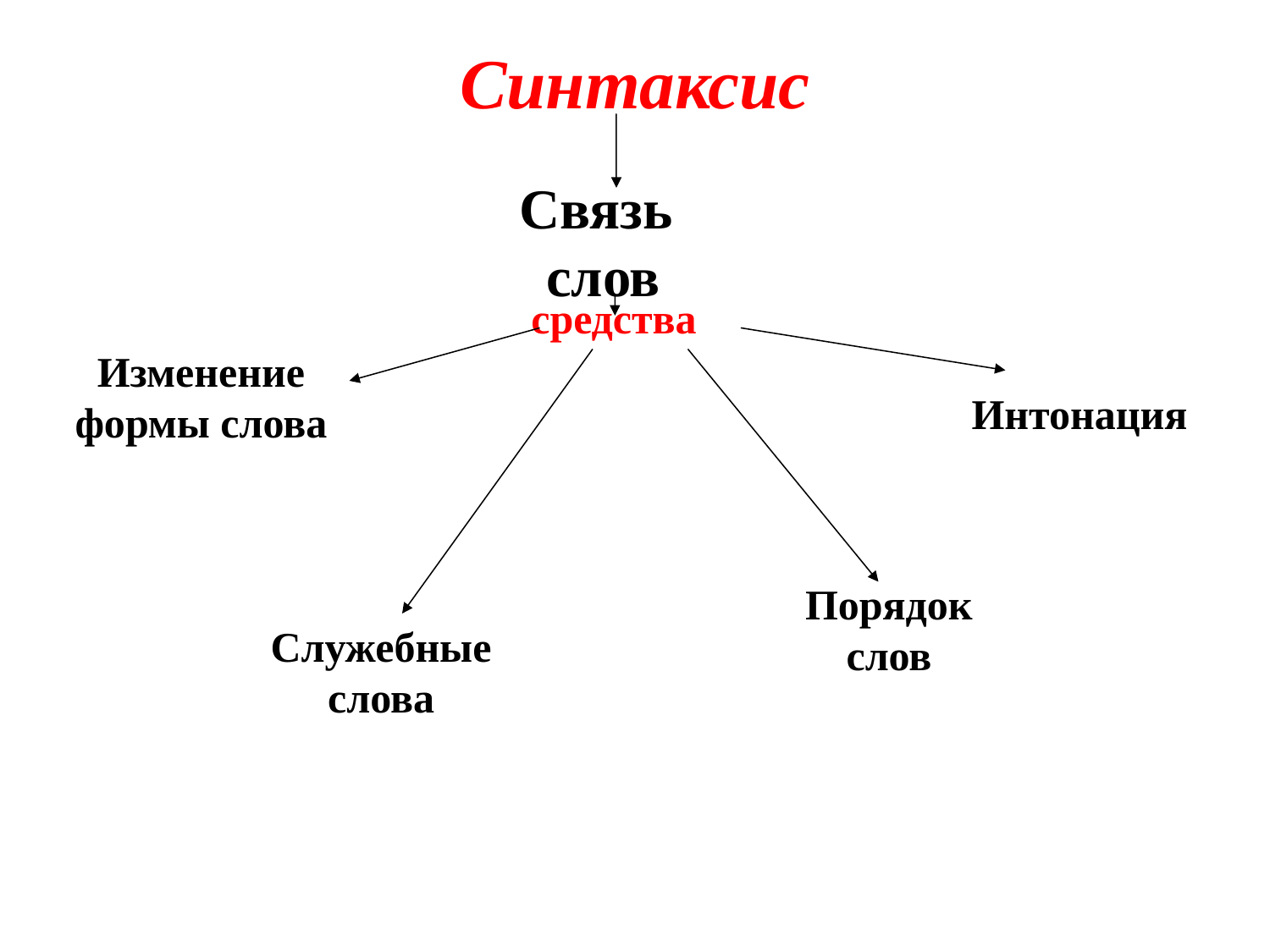

Синтаксис

Связь  слов
средства

Изменение формы слова

Интонация
Порядок слов
Служебные слова